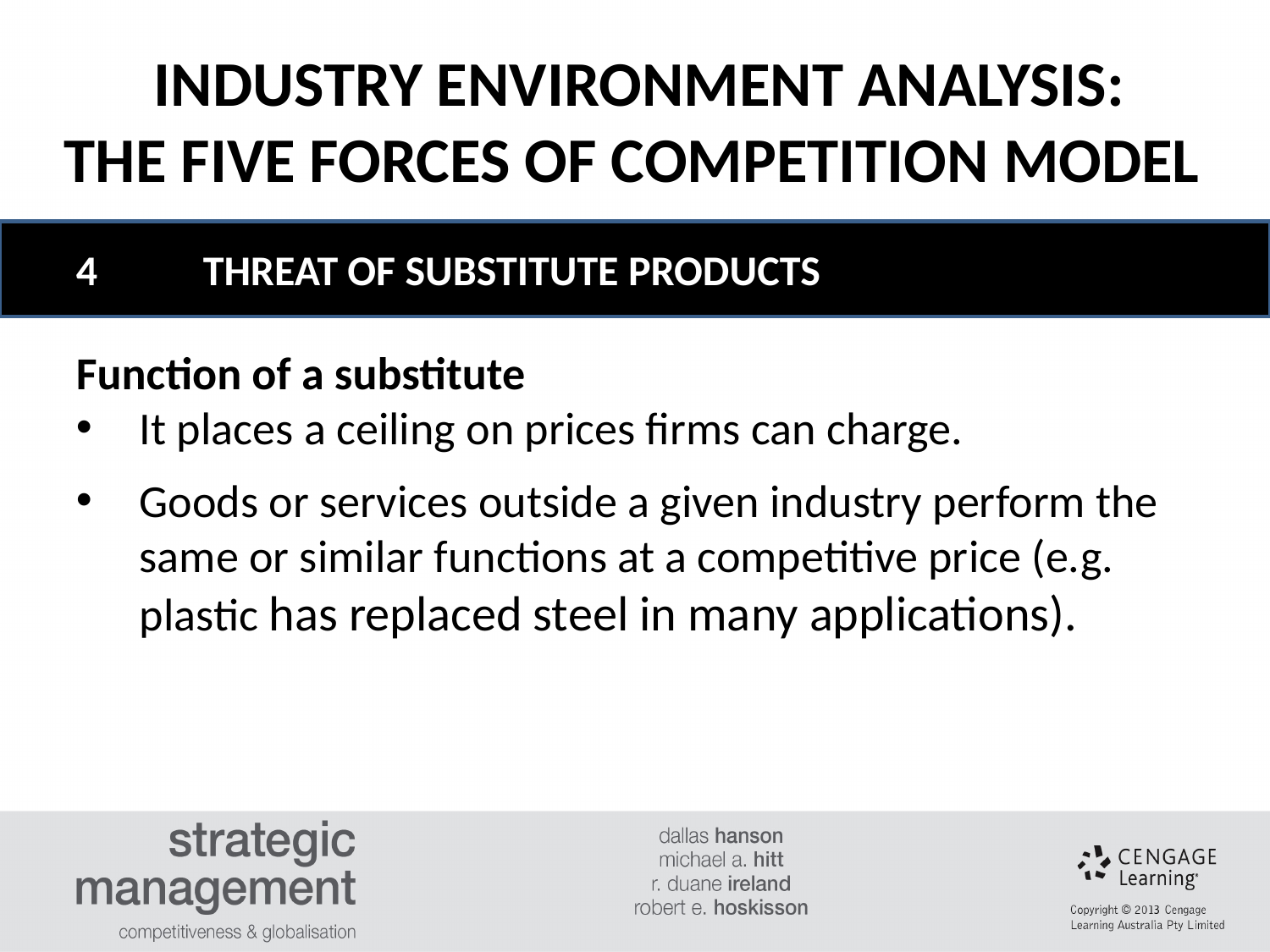

INDUSTRY ENVIRONMENT ANALYSIS:
THE FIVE FORCES OF COMPETITION MODEL
#

4	THREAT OF SUBSTITUTE PRODUCTS
Function of a substitute
It places a ceiling on prices firms can charge.
Goods or services outside a given industry perform the same or similar functions at a competitive price (e.g. plastic has replaced steel in many applications).